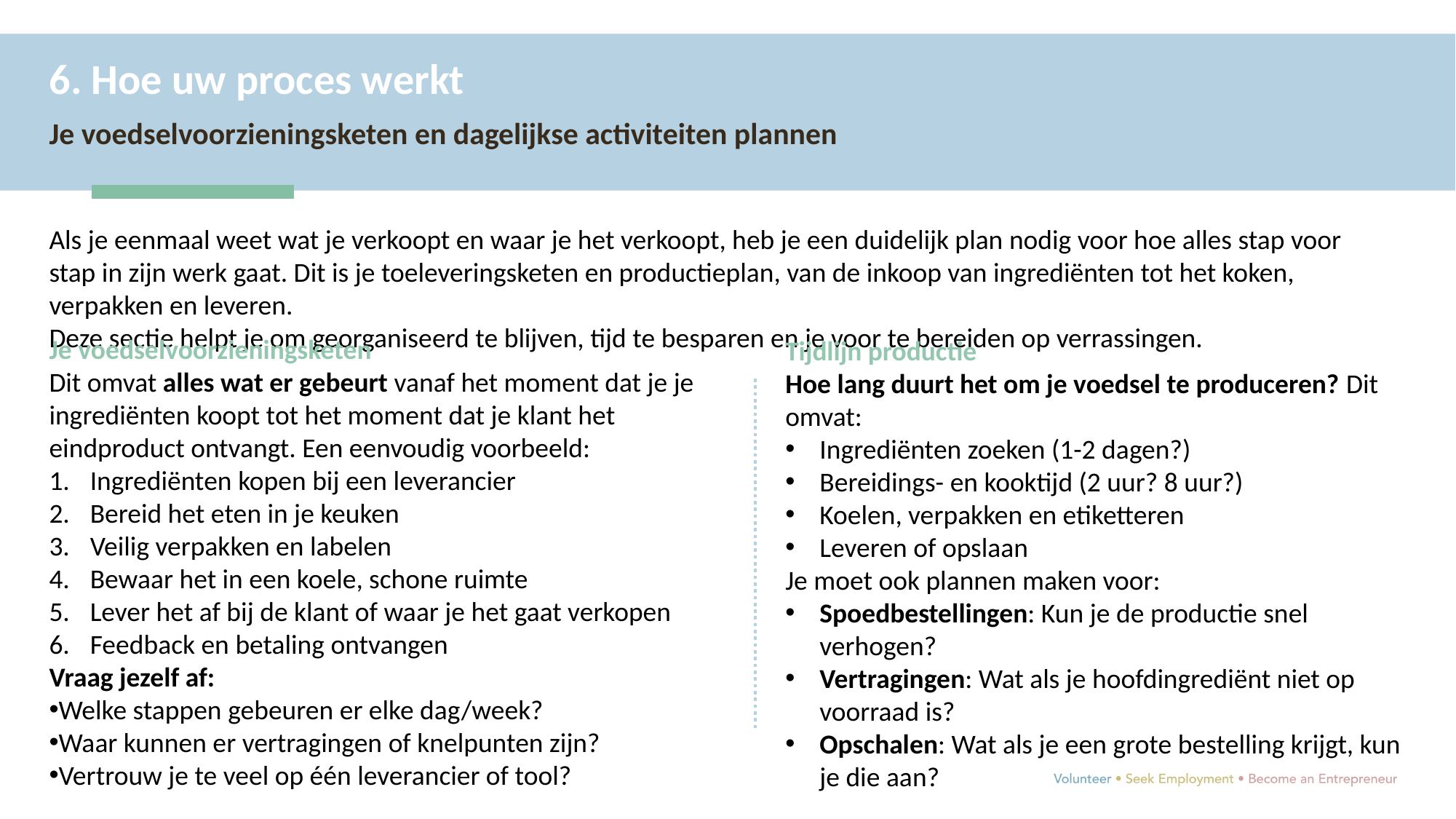

6. Hoe uw proces werkt
Je voedselvoorzieningsketen en dagelijkse activiteiten plannen
Als je eenmaal weet wat je verkoopt en waar je het verkoopt, heb je een duidelijk plan nodig voor hoe alles stap voor stap in zijn werk gaat. Dit is je toeleveringsketen en productieplan, van de inkoop van ingrediënten tot het koken, verpakken en leveren.
Deze sectie helpt je om georganiseerd te blijven, tijd te besparen en je voor te bereiden op verrassingen.

Je voedselvoorzieningsketen
Dit omvat alles wat er gebeurt vanaf het moment dat je je ingrediënten koopt tot het moment dat je klant het eindproduct ontvangt. Een eenvoudig voorbeeld:
Ingrediënten kopen bij een leverancier
Bereid het eten in je keuken
Veilig verpakken en labelen
Bewaar het in een koele, schone ruimte
Lever het af bij de klant of waar je het gaat verkopen
Feedback en betaling ontvangen
Vraag jezelf af:
Welke stappen gebeuren er elke dag/week?
Waar kunnen er vertragingen of knelpunten zijn?
Vertrouw je te veel op één leverancier of tool?
Tijdlijn productie
Hoe lang duurt het om je voedsel te produceren? Dit omvat:
Ingrediënten zoeken (1-2 dagen?)
Bereidings- en kooktijd (2 uur? 8 uur?)
Koelen, verpakken en etiketteren
Leveren of opslaan
Je moet ook plannen maken voor:
Spoedbestellingen: Kun je de productie snel verhogen?
Vertragingen: Wat als je hoofdingrediënt niet op voorraad is?
Opschalen: Wat als je een grote bestelling krijgt, kun je die aan?